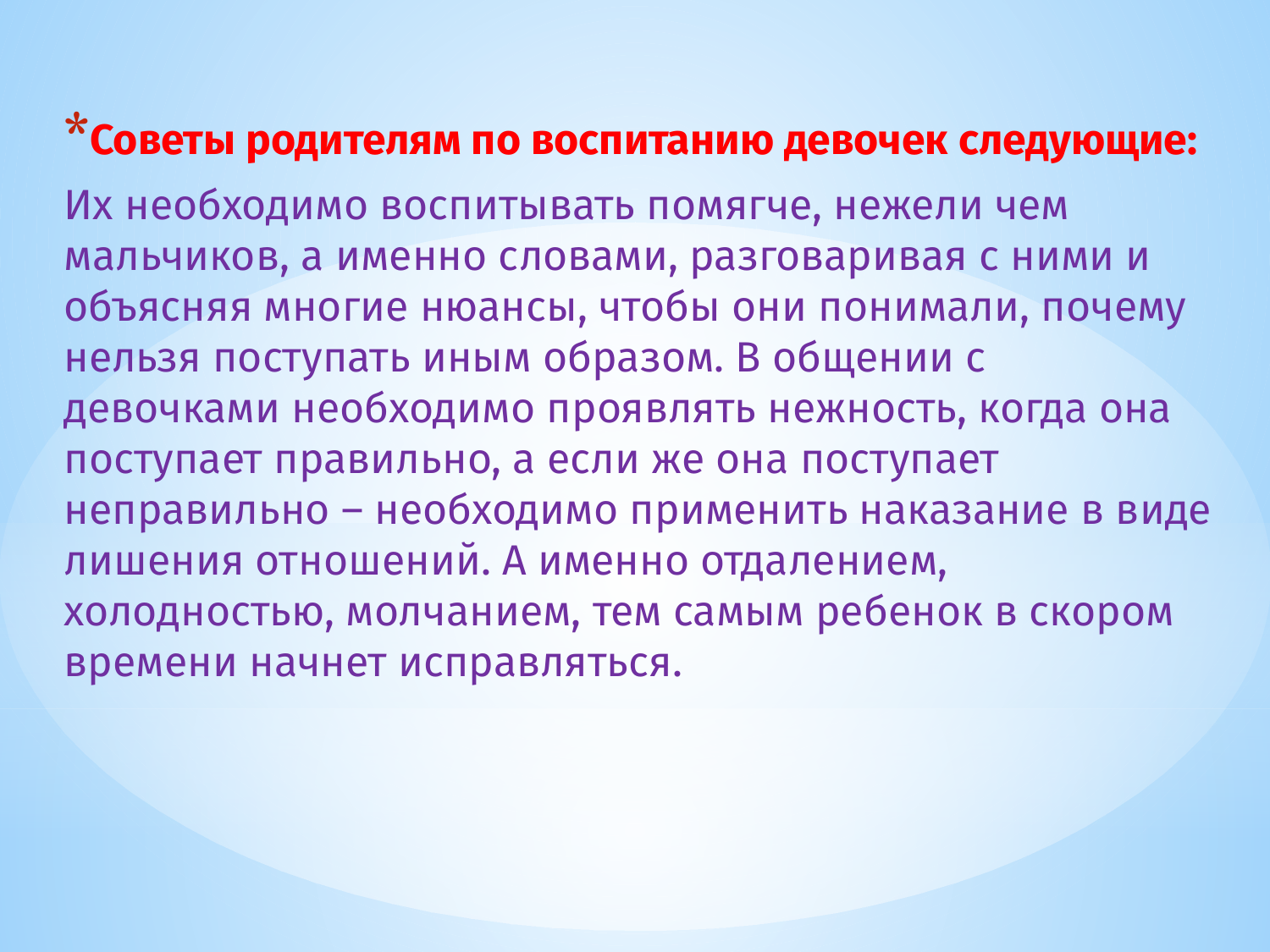

Советы родителям по воспитанию девочек следующие:
Их необходимо воспитывать помягче, нежели чем мальчиков, а именно словами, разговаривая с ними и объясняя многие нюансы, чтобы они понимали, почему нельзя поступать иным образом. В общении с девочками необходимо проявлять нежность, когда она поступает правильно, а если же она поступает неправильно – необходимо применить наказание в виде лишения отношений. А именно отдалением, холодностью, молчанием, тем самым ребенок в скором времени начнет исправляться.